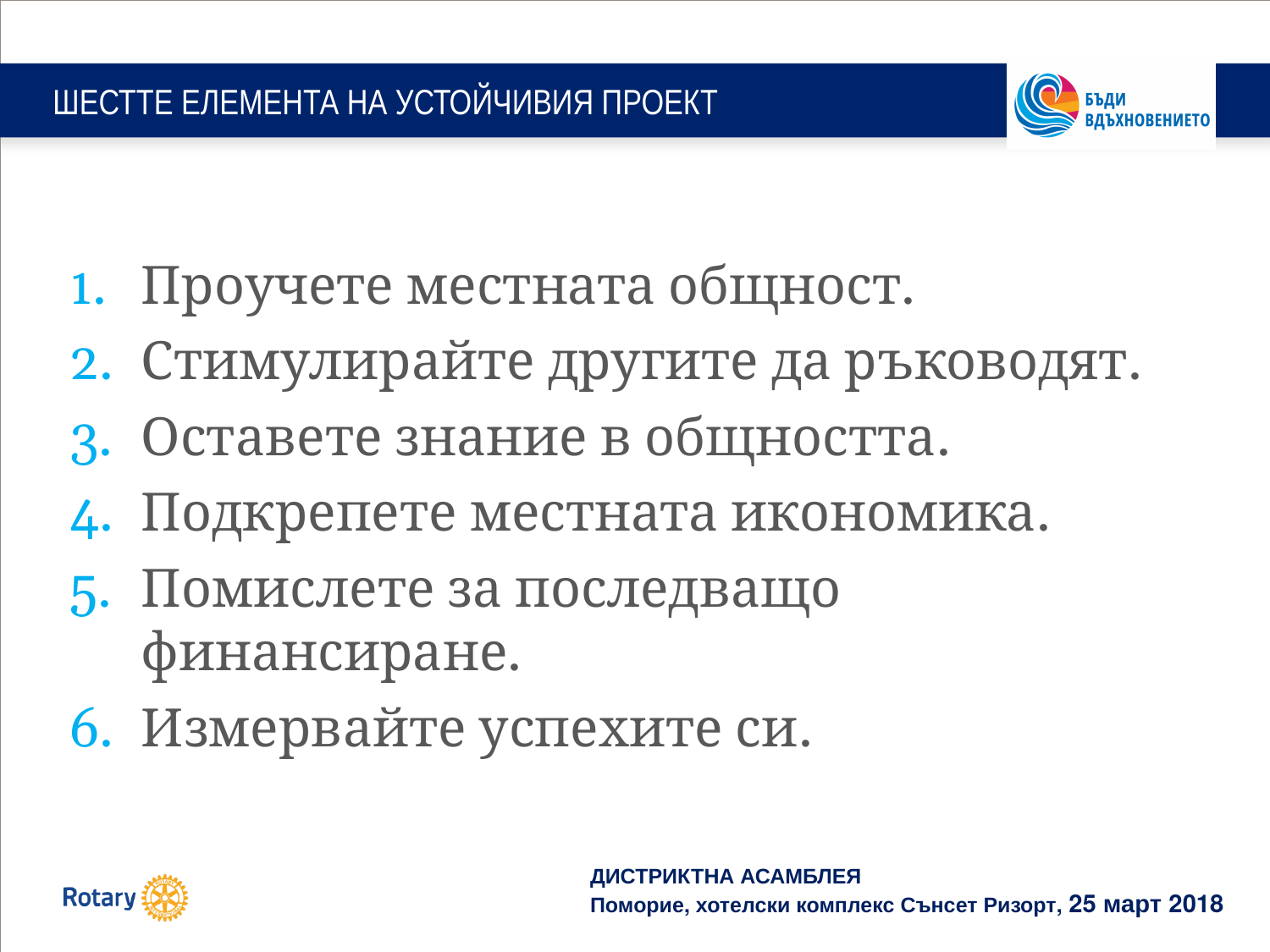

# ШЕСТТЕ ЕЛЕМЕНТА НА УСТОЙЧИВИЯ ПРОЕКТ

Проучете местната общност.
Стимулирайте другите да ръководят.
Оставете знание в общността.
Подкрепете местната икономика.
Помислете за последващо финансиране.
Измервайте успехите си.